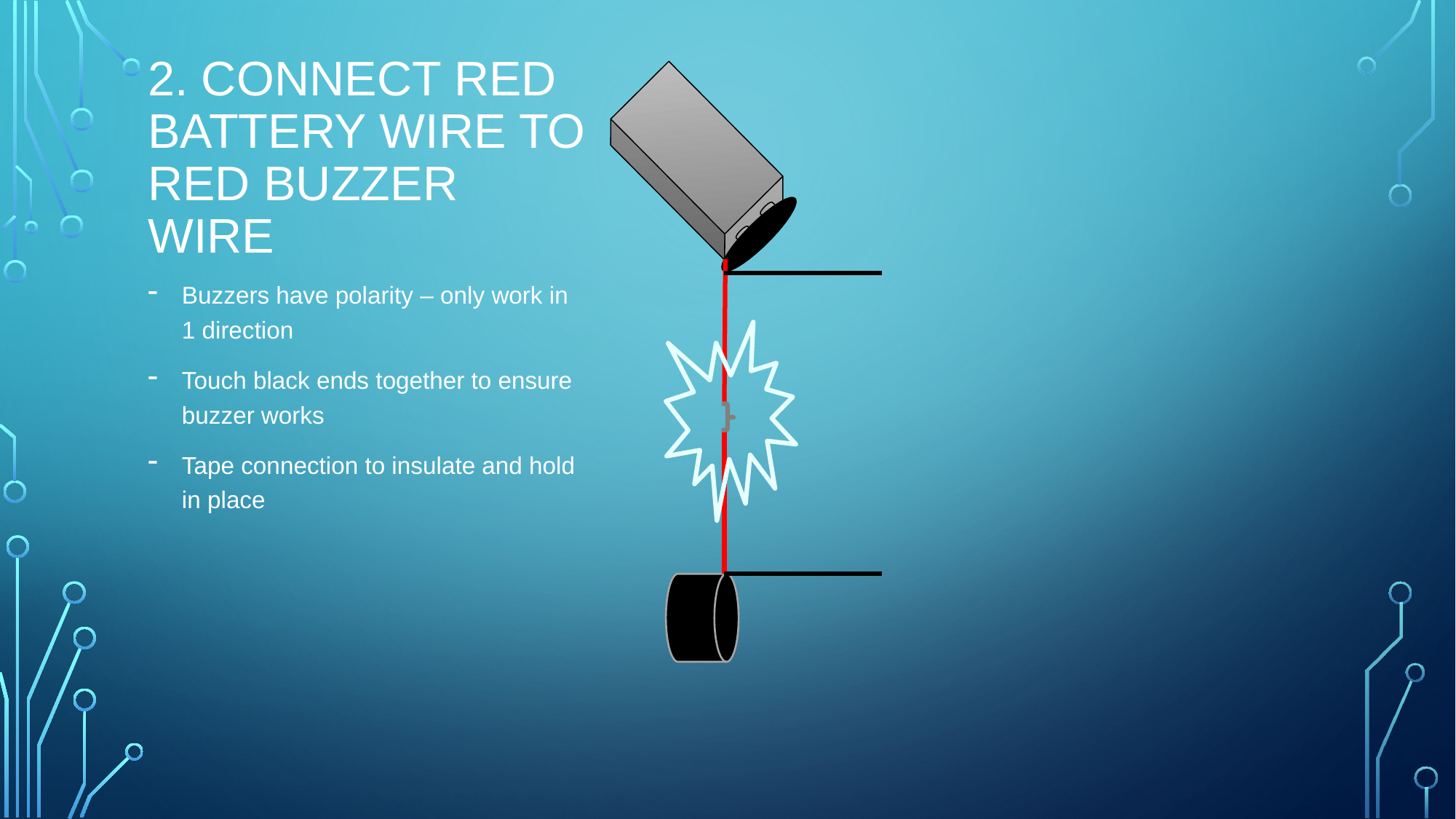

# 2. Connect Red battery wire to red buzzer wire
Buzzers have polarity – only work in 1 direction
Touch black ends together to ensure buzzer works
Tape connection to insulate and hold in place